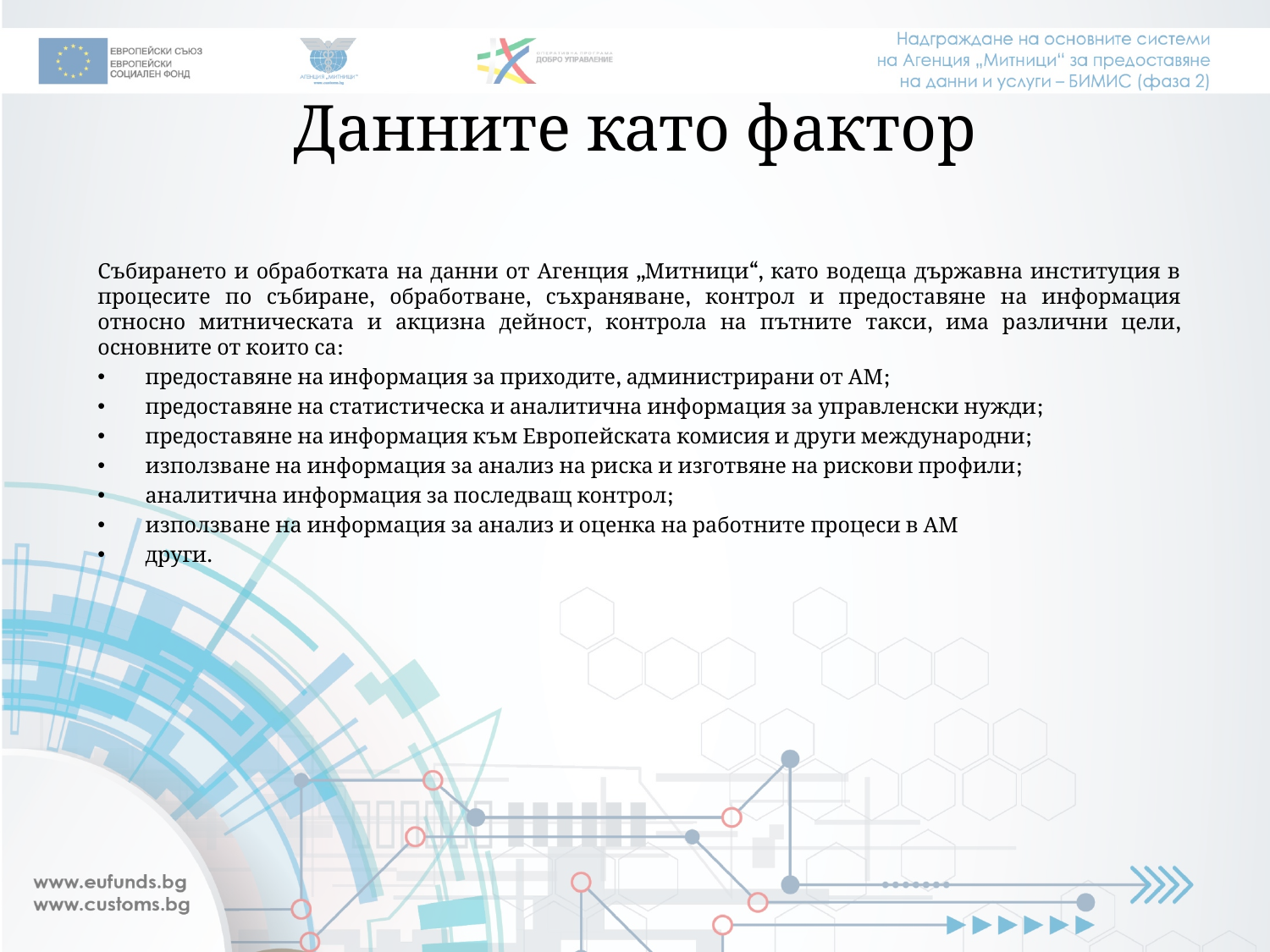

# Данните като фактор

Събирането и обработката на данни от Агенция „Митници“, като водеща държавна институция в процесите по събиране, обработване, съхраняване, контрол и предоставяне на информация относно митническата и акцизна дейност, контрола на пътните такси, има различни цели, основните от които са:
предоставяне на информация за приходите, администрирани от АМ;
предоставяне на статистическа и аналитична информация за управленски нужди;
предоставяне на информация към Европейската комисия и други международни;
използване на информация за анализ на риска и изготвяне на рискови профили;
аналитична информация за последващ контрол;
използване на информация за анализ и оценка на работните процеси в АМ
други.